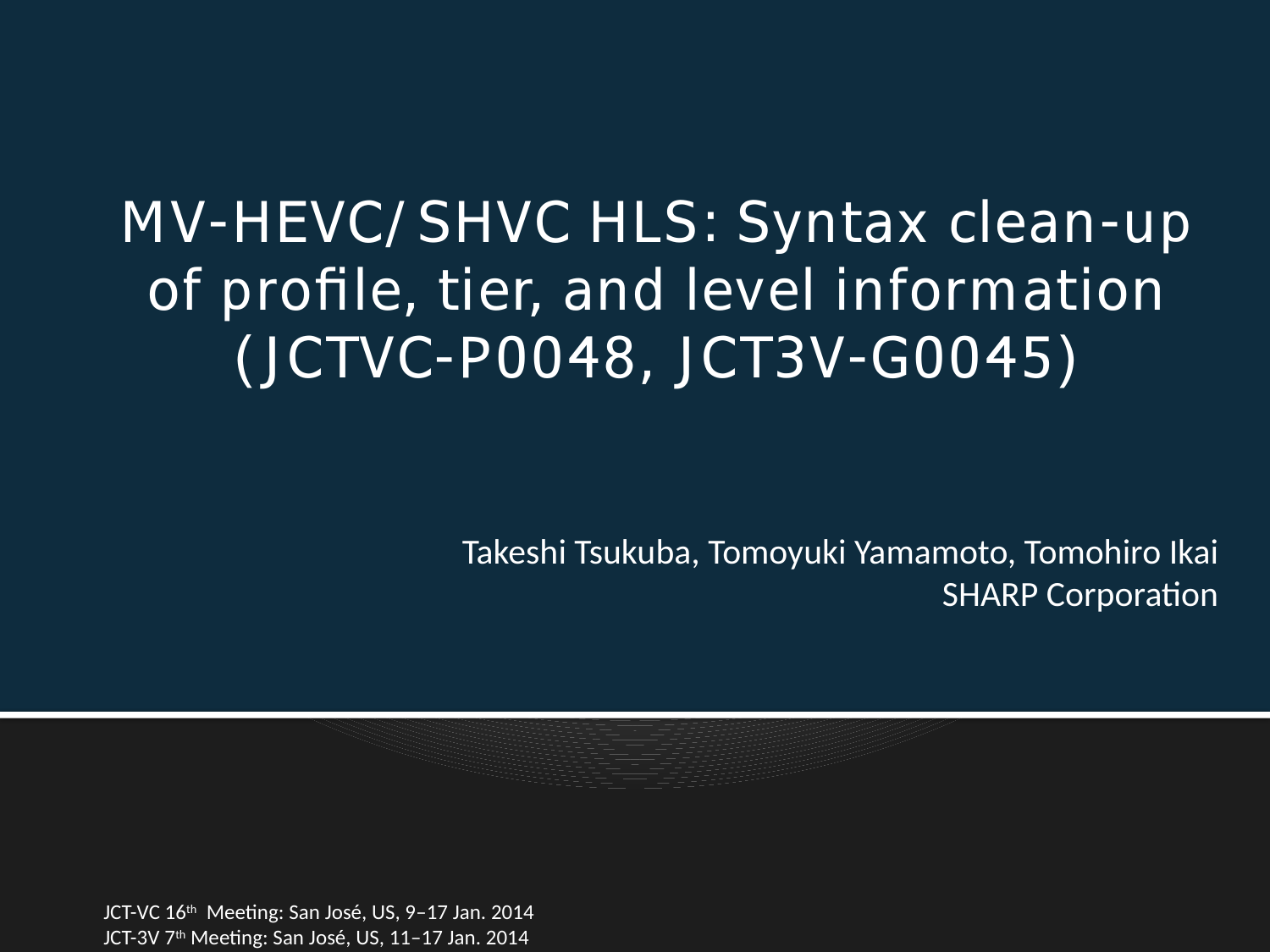

# MV-HEVC/SHVC HLS: Syntax clean-up of profile, tier, and level information (JCTVC-P0048, JCT3V-G0045)

Takeshi Tsukuba, Tomoyuki Yamamoto, Tomohiro Ikai
SHARP Corporation

JCT-VC 16th  Meeting: San José, US, 9–17 Jan. 2014
JCT-3V 7th Meeting: San José, US, 11–17 Jan. 2014